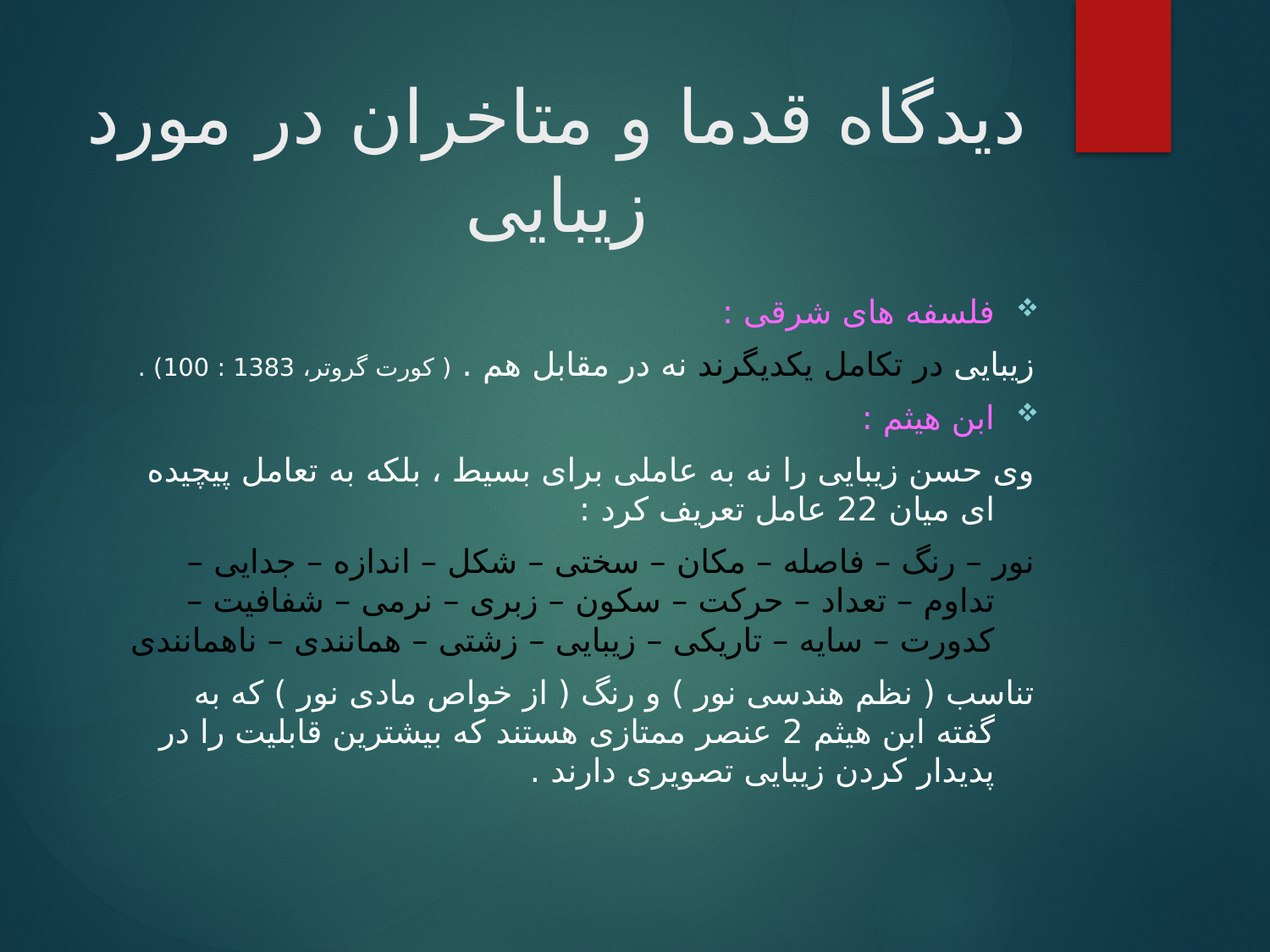

# دیدگاه قدما و متاخران در مورد زیبایی
فلسفه های شرقی :
زیبایی در تکامل یکدیگرند نه در مقابل هم . ( کورت گروتر، 1383 : 100) .
ابن هیثم :
وی حسن زیبایی را نه به عاملی برای بسیط ، بلکه به تعامل پیچیده ای میان 22 عامل تعریف کرد :
نور – رنگ – فاصله – مکان – سختی – شکل – اندازه – جدایی – تداوم – تعداد – حرکت – سکون – زبری – نرمی – شفافیت – کدورت – سایه – تاریکی – زیبایی – زشتی – همانندی – ناهمانندی
تناسب ( نظم هندسی نور ) و رنگ ( از خواص مادی نور ) که به گفته ابن هیثم 2 عنصر ممتازی هستند که بیشترین قابلیت را در پدیدار کردن زیبایی تصویری دارند .